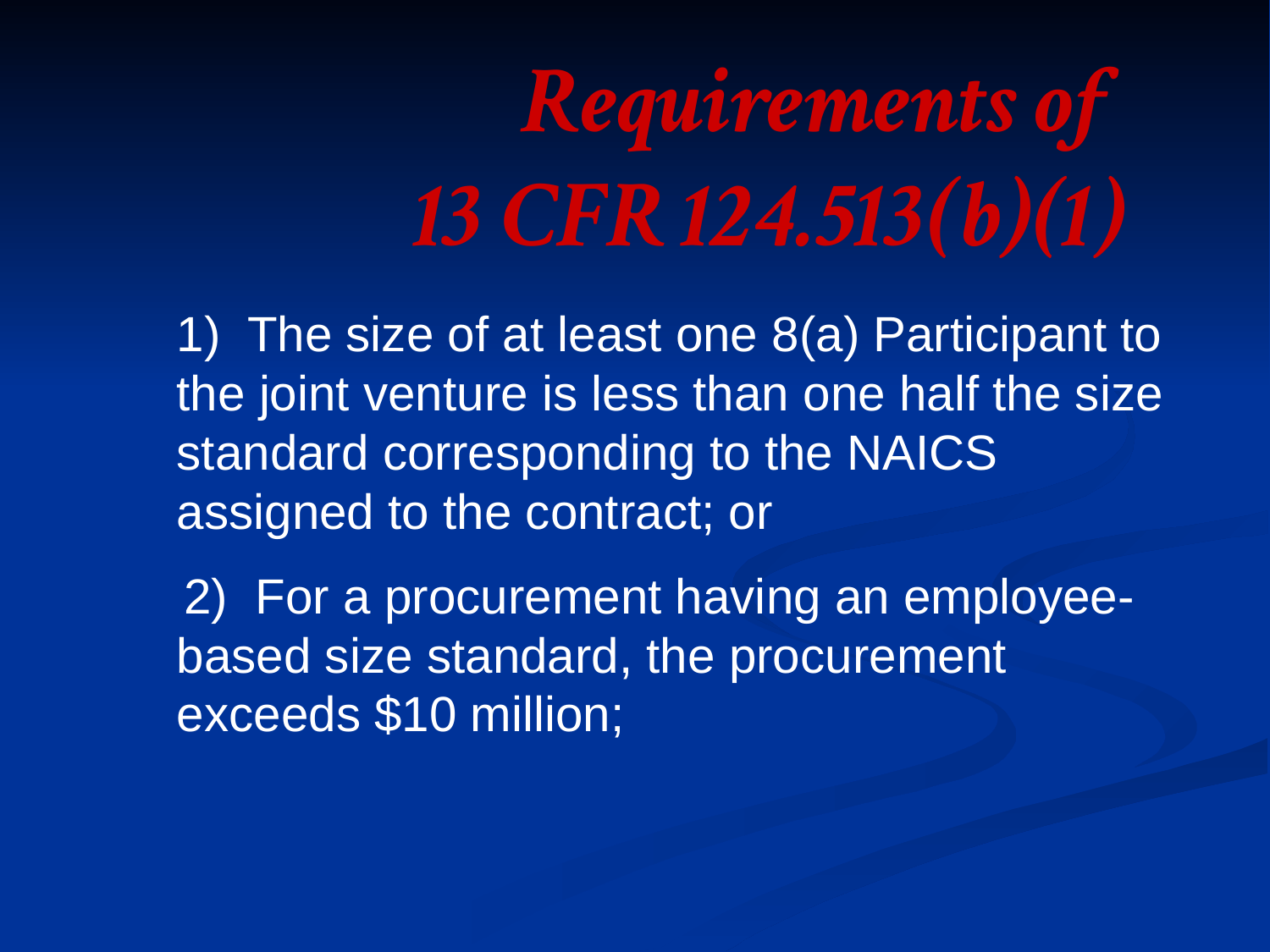

Requirements of
13 CFR 124.513(b)(1)
	1)  The size of at least one 8(a) Participant to the joint venture is less than one half the size standard corresponding to the NAICS assigned to the contract; or
    2)  For a procurement having an employee-based size standard, the procurement exceeds $10 million;